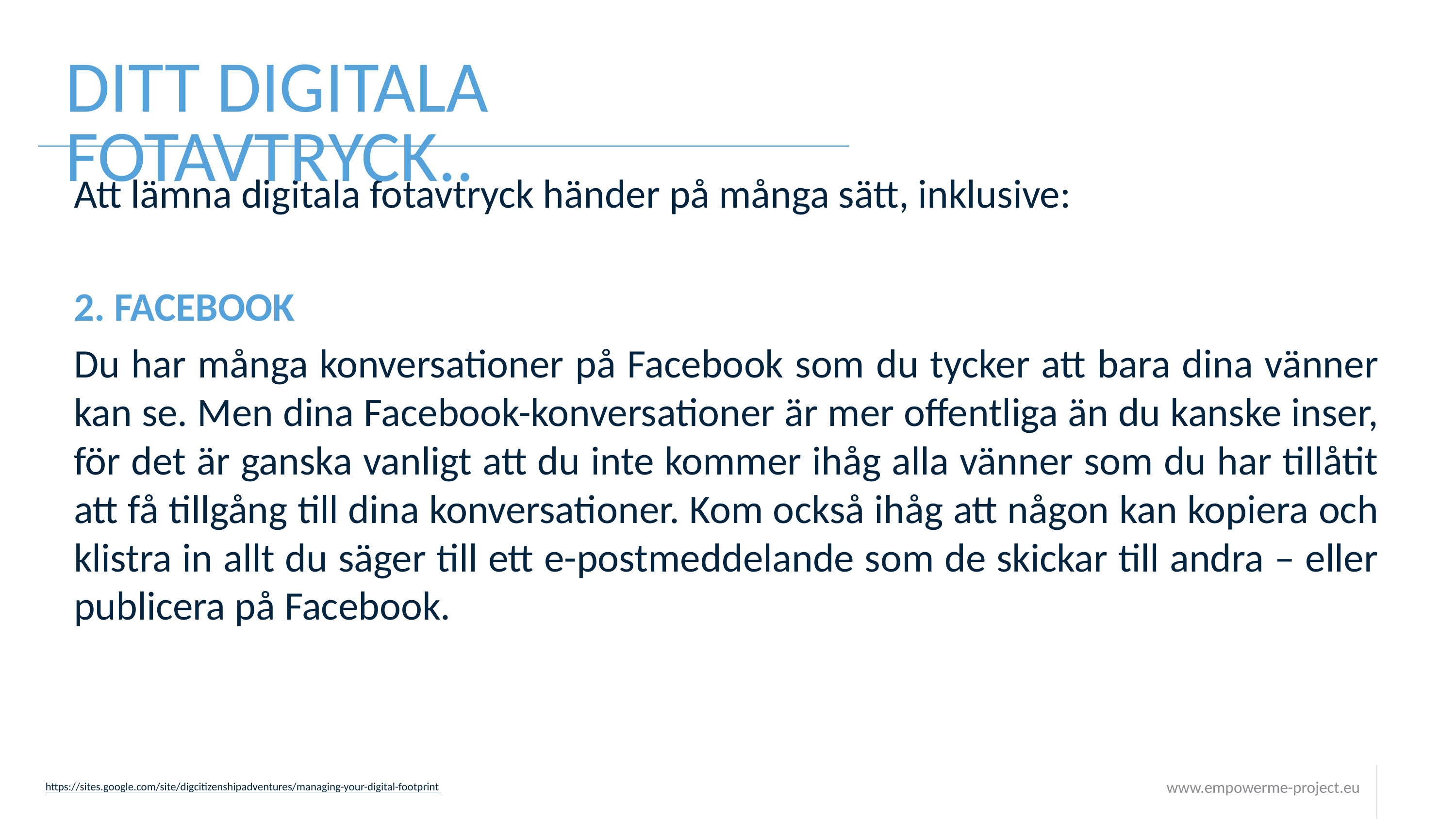

DITT DIGITALA FOTAVTRYCK..
Att lämna digitala fotavtryck händer på många sätt, inklusive:

2. FACEBOOK
Du har många konversationer på Facebook som du tycker att bara dina vänner kan se. Men dina Facebook-konversationer är mer offentliga än du kanske inser, för det är ganska vanligt att du inte kommer ihåg alla vänner som du har tillåtit att få tillgång till dina konversationer. Kom också ihåg att någon kan kopiera och klistra in allt du säger till ett e-postmeddelande som de skickar till andra – eller publicera på Facebook.
www.empowerme-project.eu
https://sites.google.com/site/digcitizenshipadventures/managing-your-digital-footprint